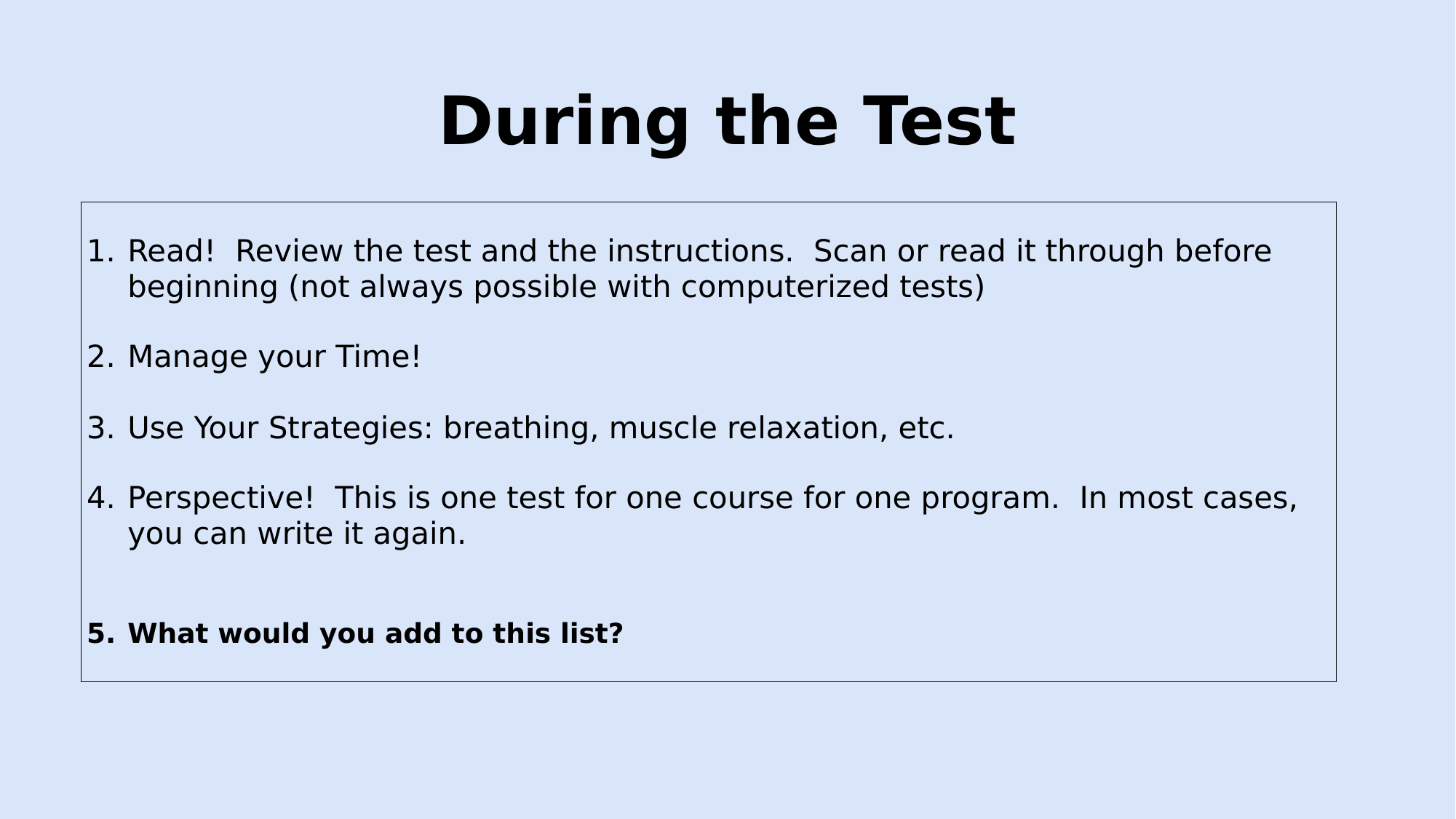

# During the Test
| Read! Review the test and the instructions. Scan or read it through before beginning (not always possible with computerized tests) Manage your Time! Use Your Strategies: breathing, muscle relaxation, etc. Perspective! This is one test for one course for one program. In most cases, you can write it again. What would you add to this list? |
| --- |